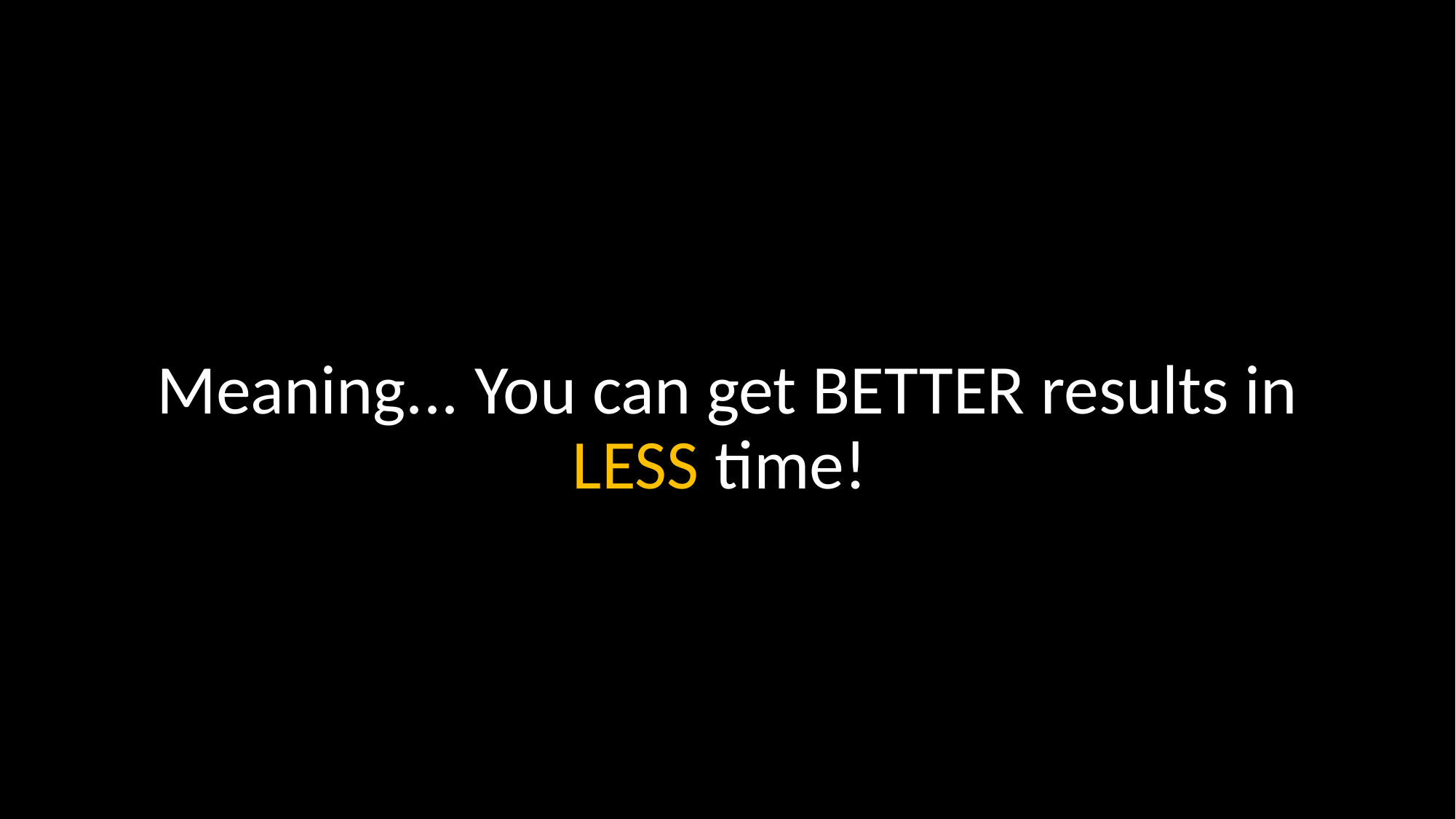

Meaning... You can get BETTER results in LESS time!